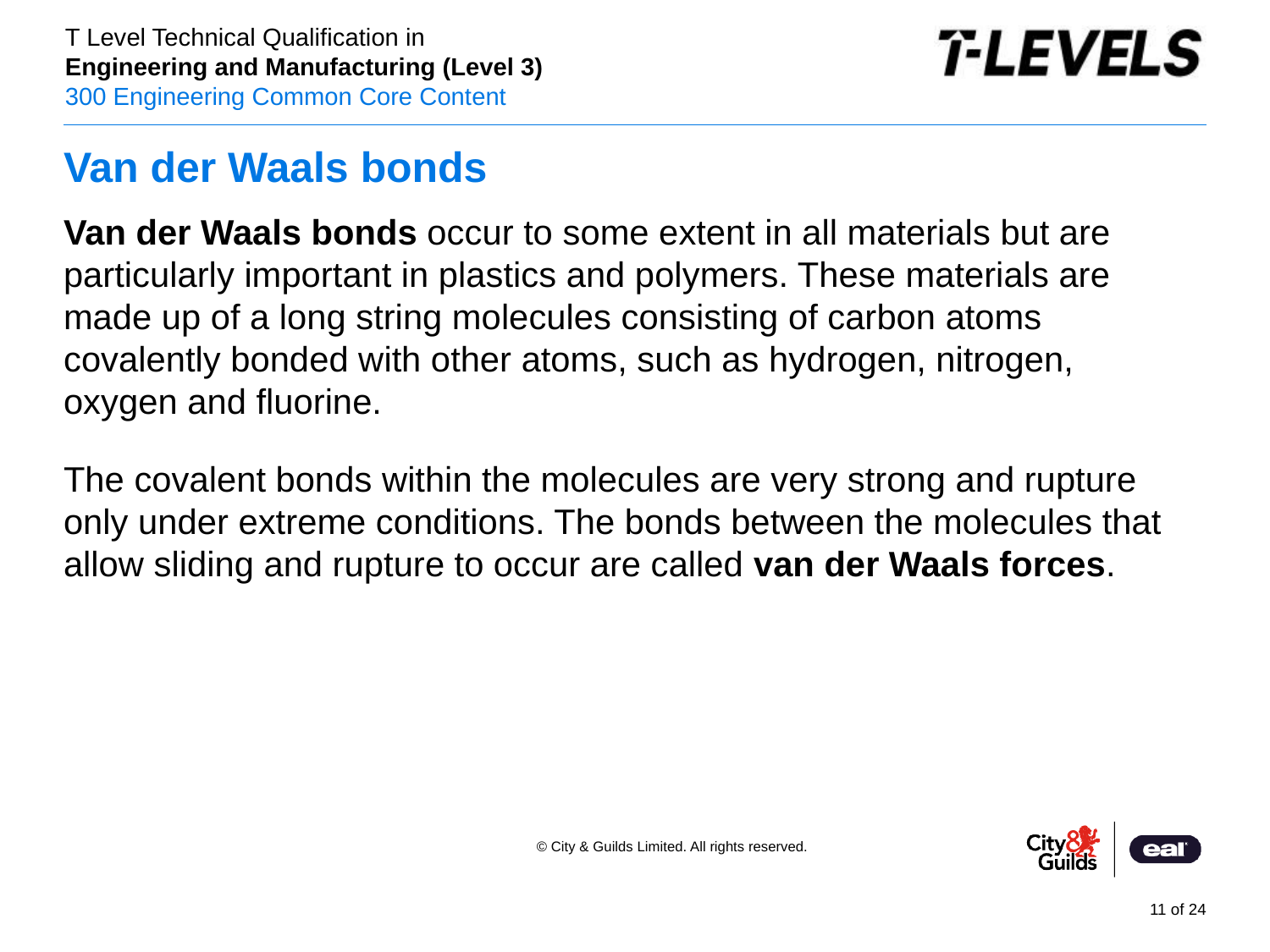

# Van der Waals bonds
Van der Waals bonds occur to some extent in all materials but are particularly important in plastics and polymers. These materials are made up of a long string molecules consisting of carbon atoms covalently bonded with other atoms, such as hydrogen, nitrogen, oxygen and fluorine.
The covalent bonds within the molecules are very strong and rupture only under extreme conditions. The bonds between the molecules that allow sliding and rupture to occur are called van der Waals forces.